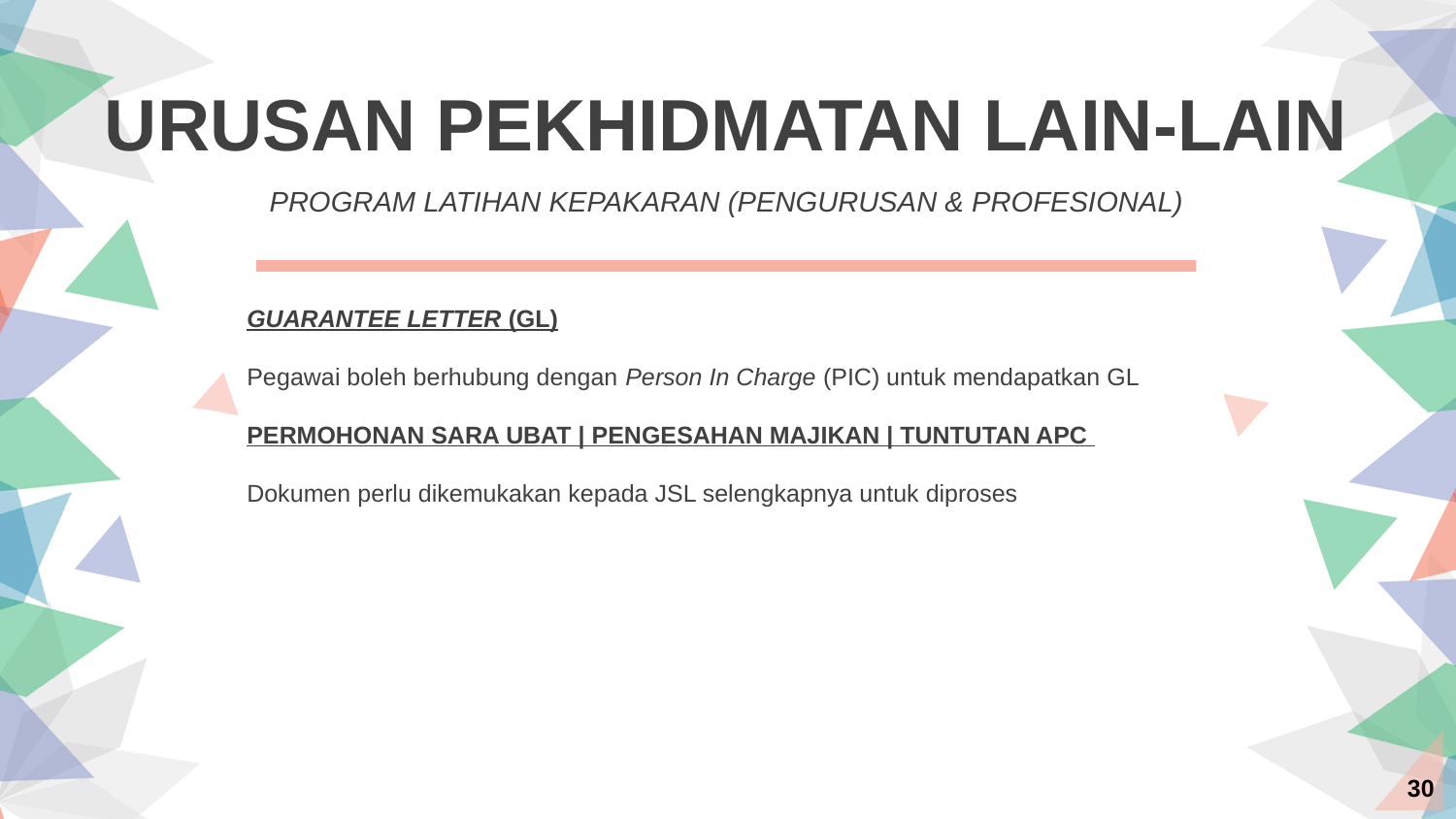

URUSAN PEKHIDMATAN LAIN-LAIN
PROGRAM LATIHAN KEPAKARAN (PENGURUSAN & PROFESIONAL)

GUARANTEE LETTER (GL)

Pegawai boleh berhubung dengan Person In Charge (PIC) untuk mendapatkan GL

PERMOHONAN SARA UBAT | PENGESAHAN MAJIKAN | TUNTUTAN APC

Dokumen perlu dikemukakan kepada JSL selengkapnya untuk diproses

30